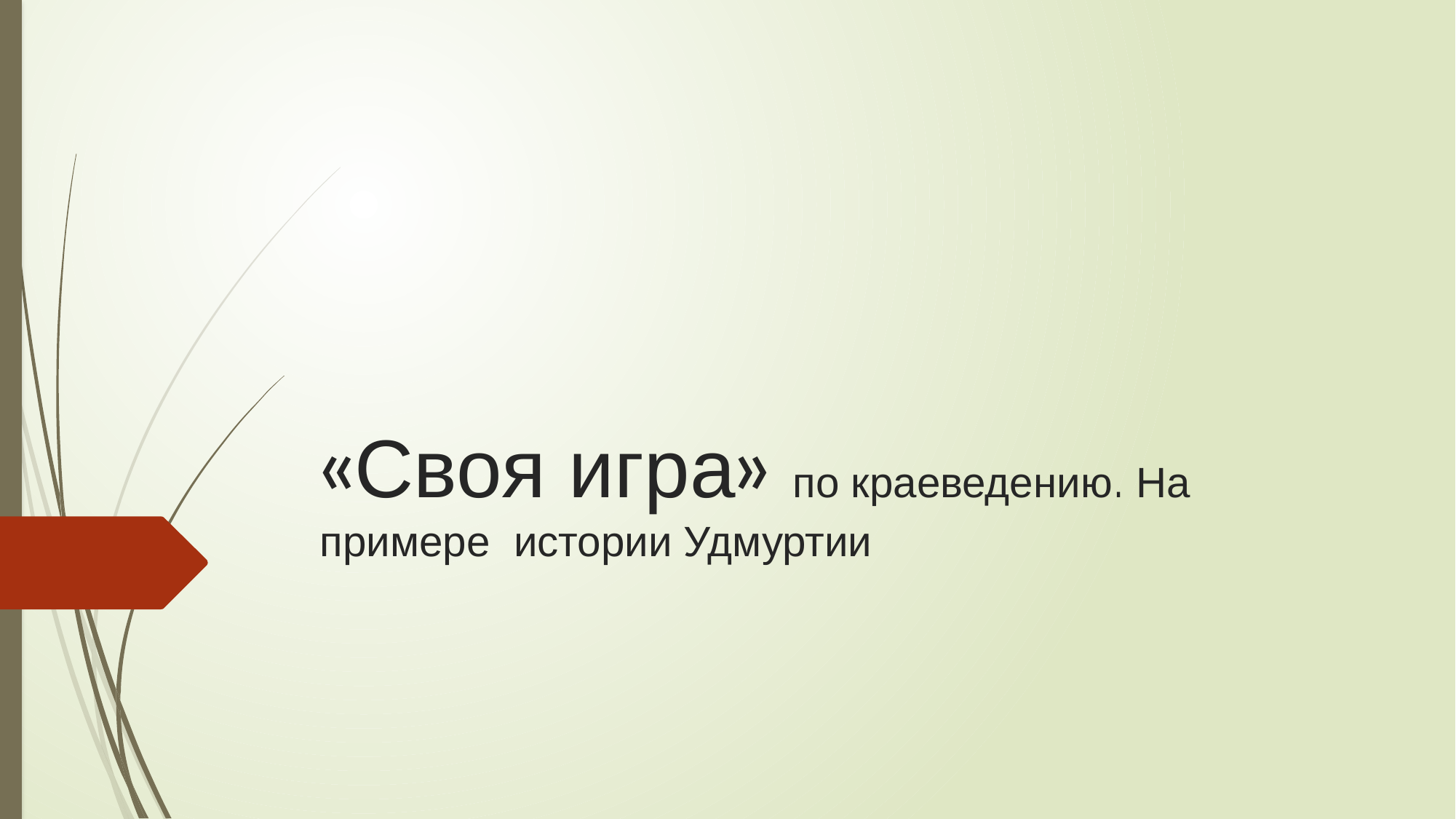

# «Своя игра» по краеведению. На примере  истории Удмуртии